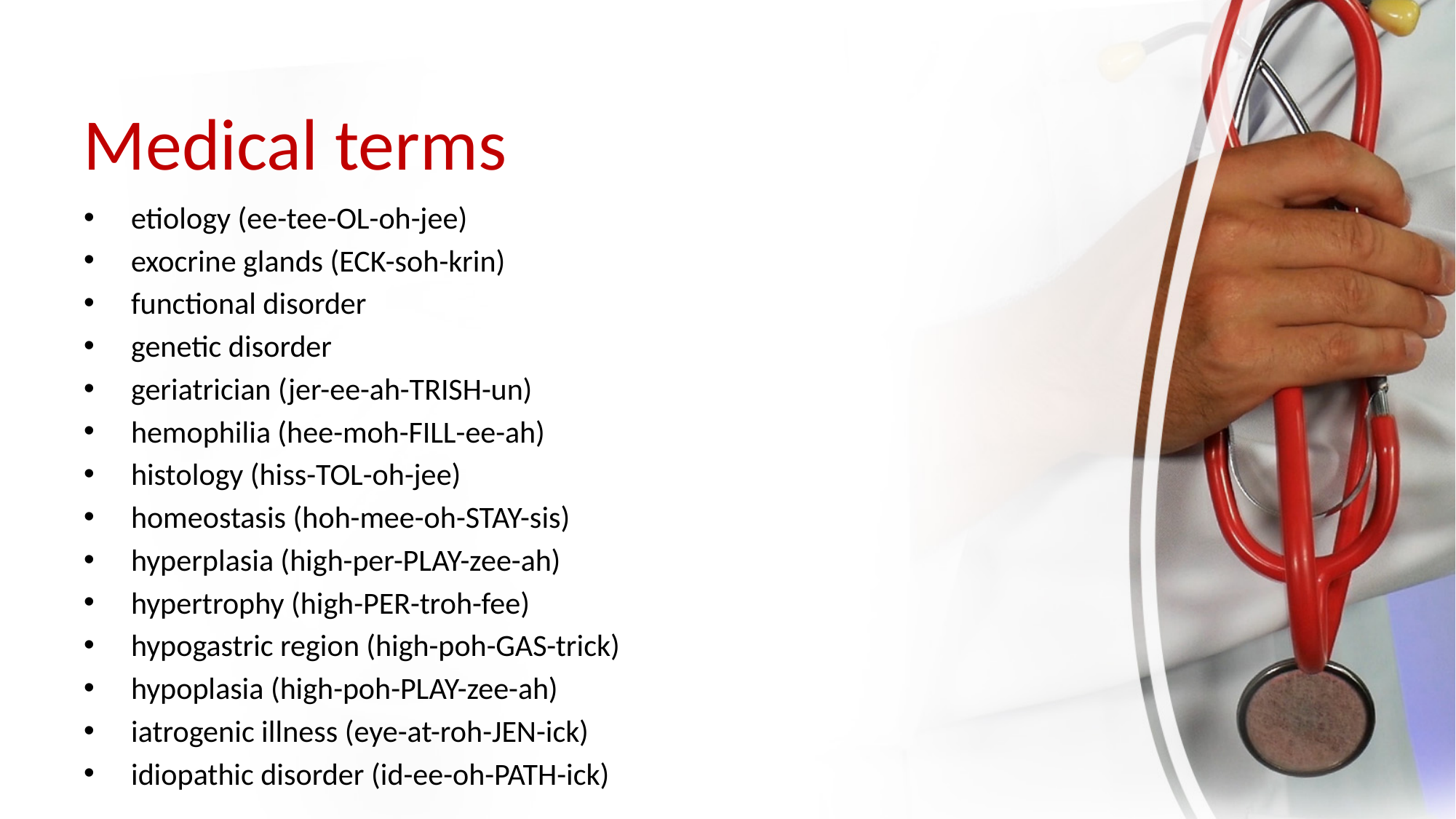

# Medical terms
etiology (ee-tee-OL-oh-jee)
exocrine glands (ECK-soh-krin)
functional disorder
genetic disorder
geriatrician (jer-ee-ah-TRISH-un)
hemophilia (hee-moh-FILL-ee-ah)
histology (hiss-TOL-oh-jee)
homeostasis (hoh-mee-oh-STAY-sis)
hyperplasia (high-per-PLAY-zee-ah)
hypertrophy (high-PER-troh-fee)
hypogastric region (high-poh-GAS-trick)
hypoplasia (high-poh-PLAY-zee-ah)
iatrogenic illness (eye-at-roh-JEN-ick)
idiopathic disorder (id-ee-oh-PATH-ick)